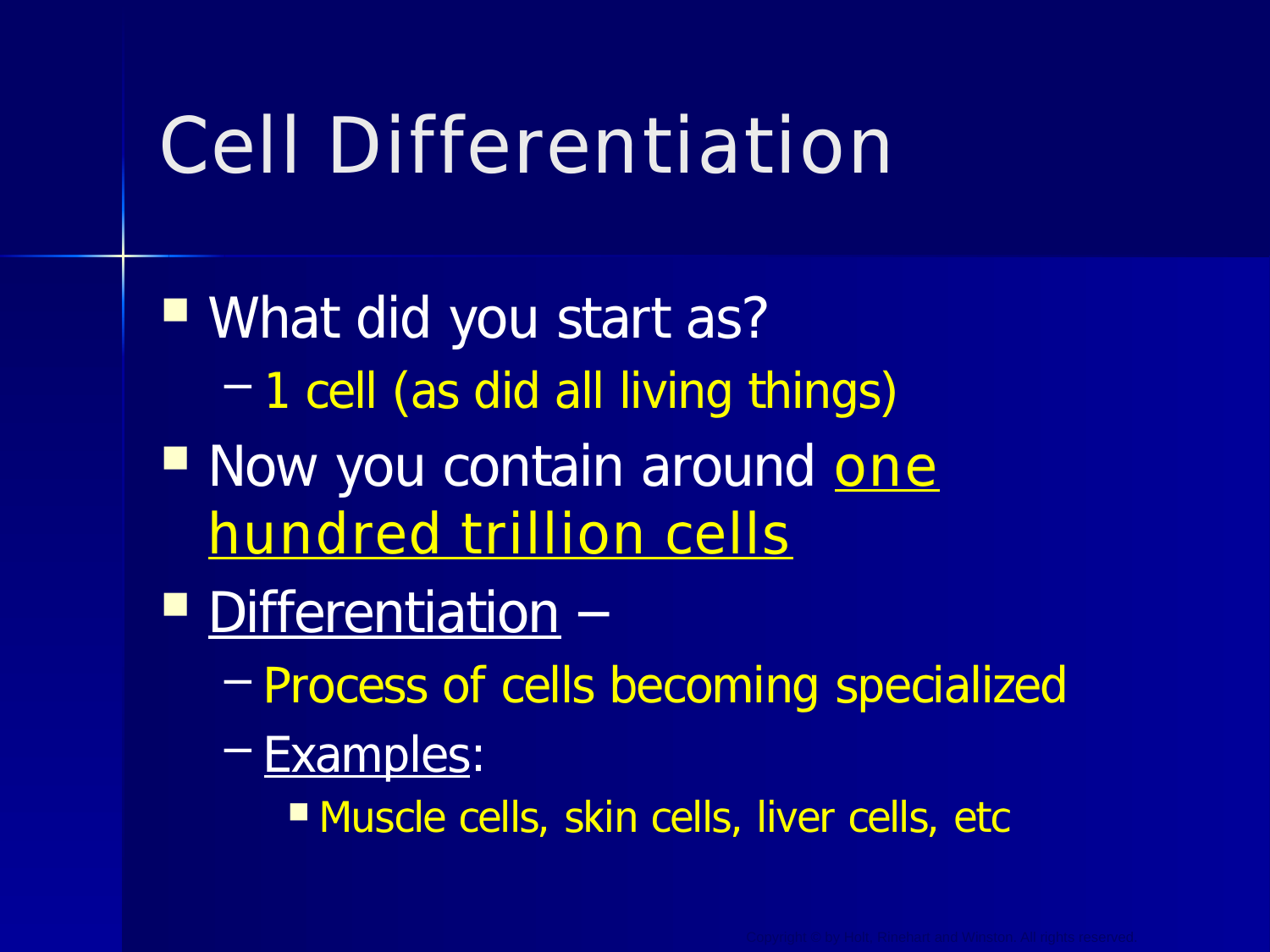

# Cell Differentiation
What did you start as?
1 cell (as did all living things)
Now you contain around one hundred trillion cells
Differentiation –
Process of cells becoming specialized
Examples:
Muscle cells, skin cells, liver cells, etc